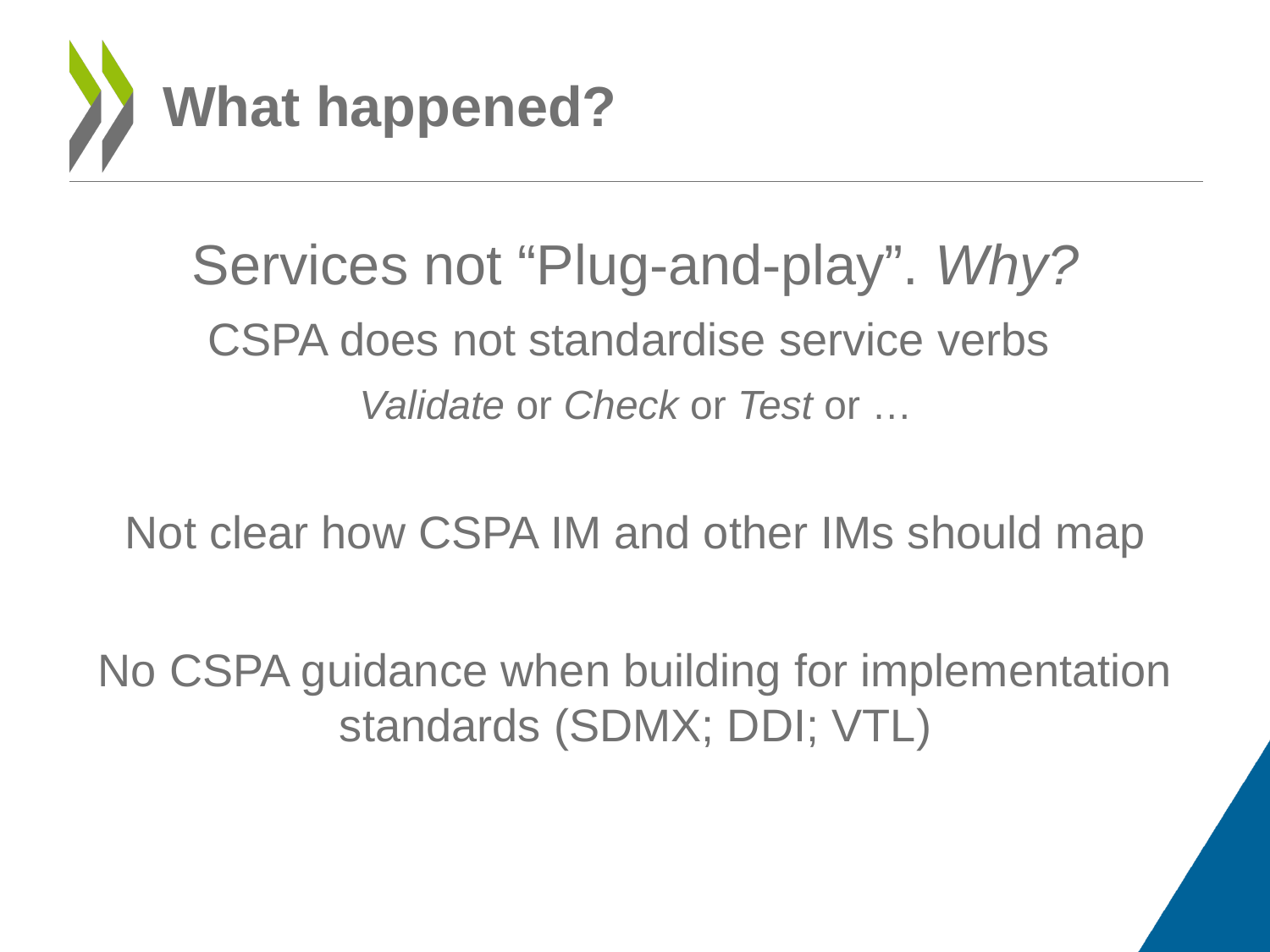

# What happened?
Services not “Plug-and-play”. Why?
CSPA does not standardise service verbs
Validate or Check or Test or …

Not clear how CSPA IM and other IMs should map

No CSPA guidance when building for implementation standards (SDMX; DDI; VTL)